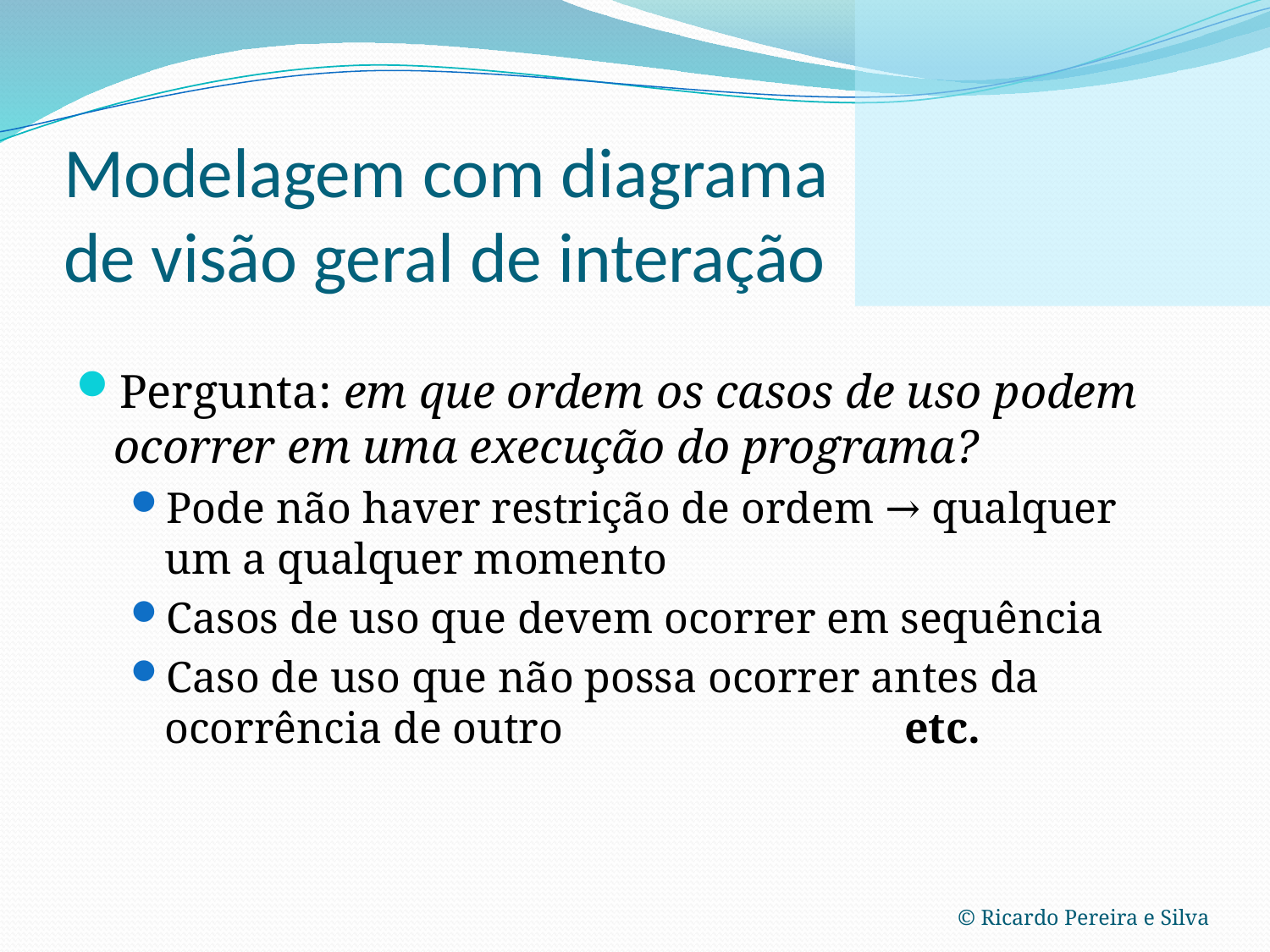

# Modelagem com diagrama de visão geral de interação
Pergunta: em que ordem os casos de uso podem ocorrer em uma execução do programa?
Pode não haver restrição de ordem → qualquer um a qualquer momento
Casos de uso que devem ocorrer em sequência
Caso de uso que não possa ocorrer antes da ocorrência de outro                               etc.
© Ricardo Pereira e Silva